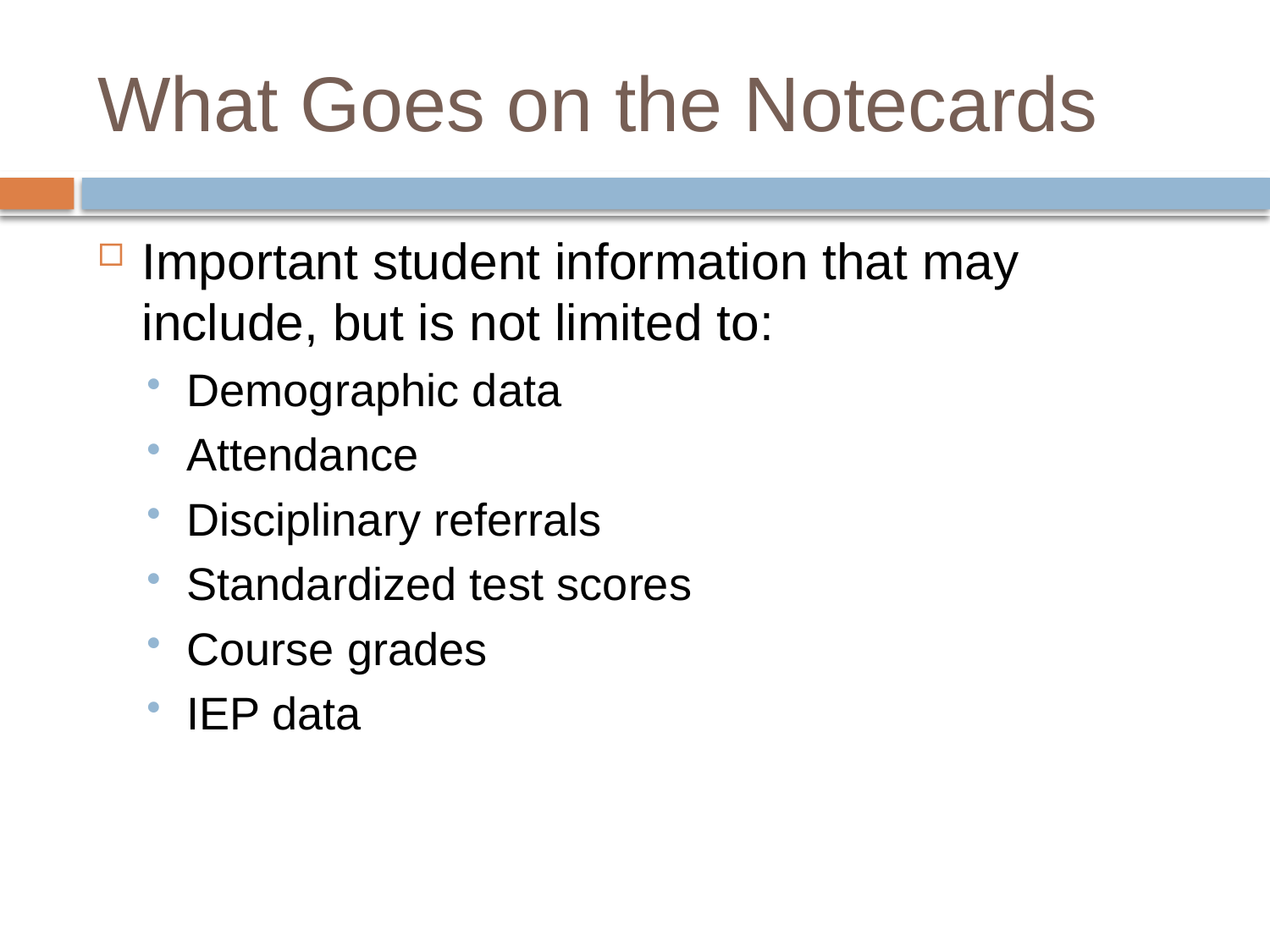

# What Goes on the Notecards
Important student information that may include, but is not limited to:
Demographic data
Attendance
Disciplinary referrals
Standardized test scores
Course grades
IEP data